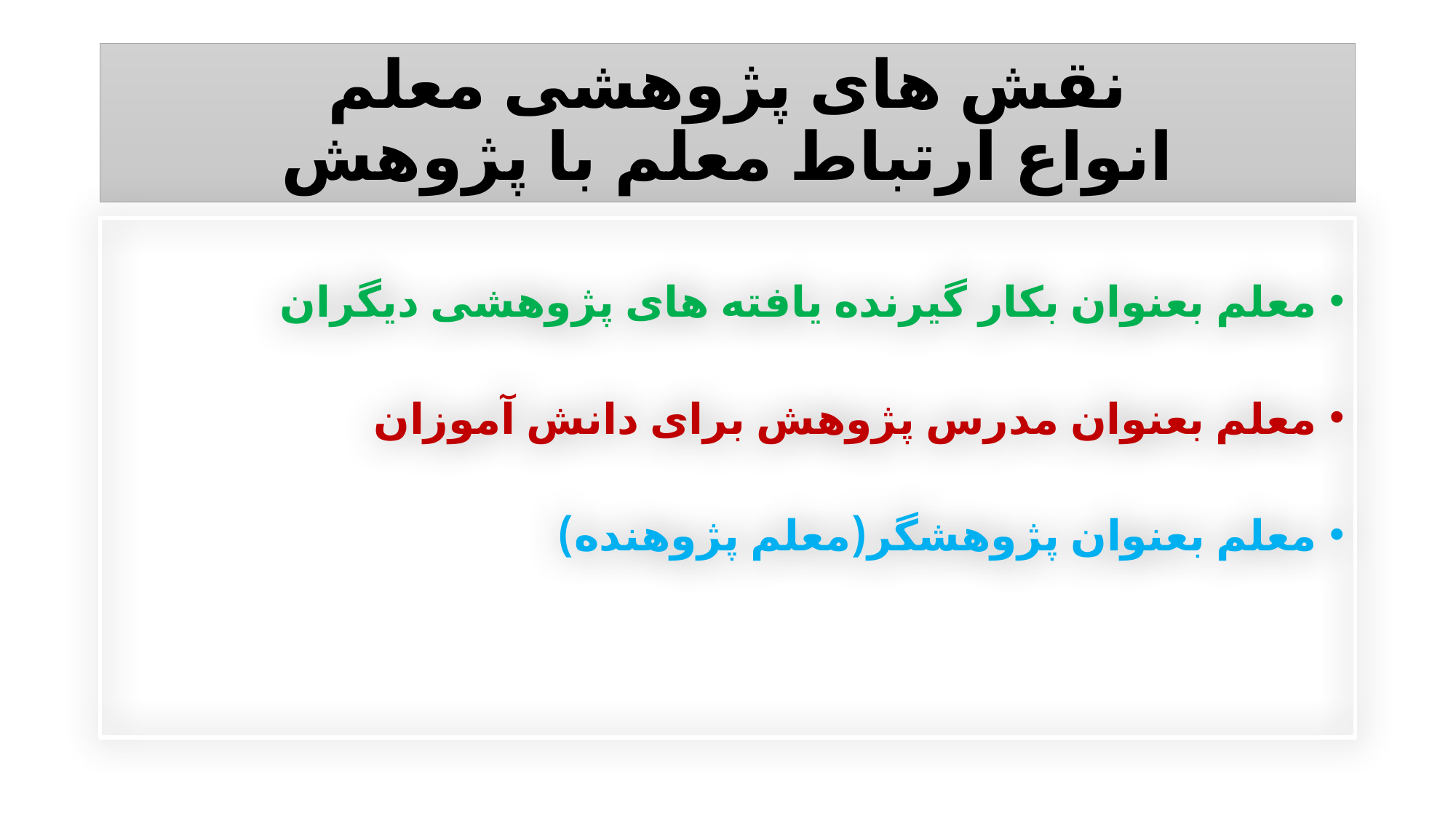

# نقش های پژوهشی معلم انواع ارتباط معلم با پژوهش
معلم بعنوان بکار گیرنده یافته های پژوهشی دیگران
معلم بعنوان مدرس پژوهش برای دانش آموزان
معلم بعنوان پژوهشگر(معلم پژوهنده)